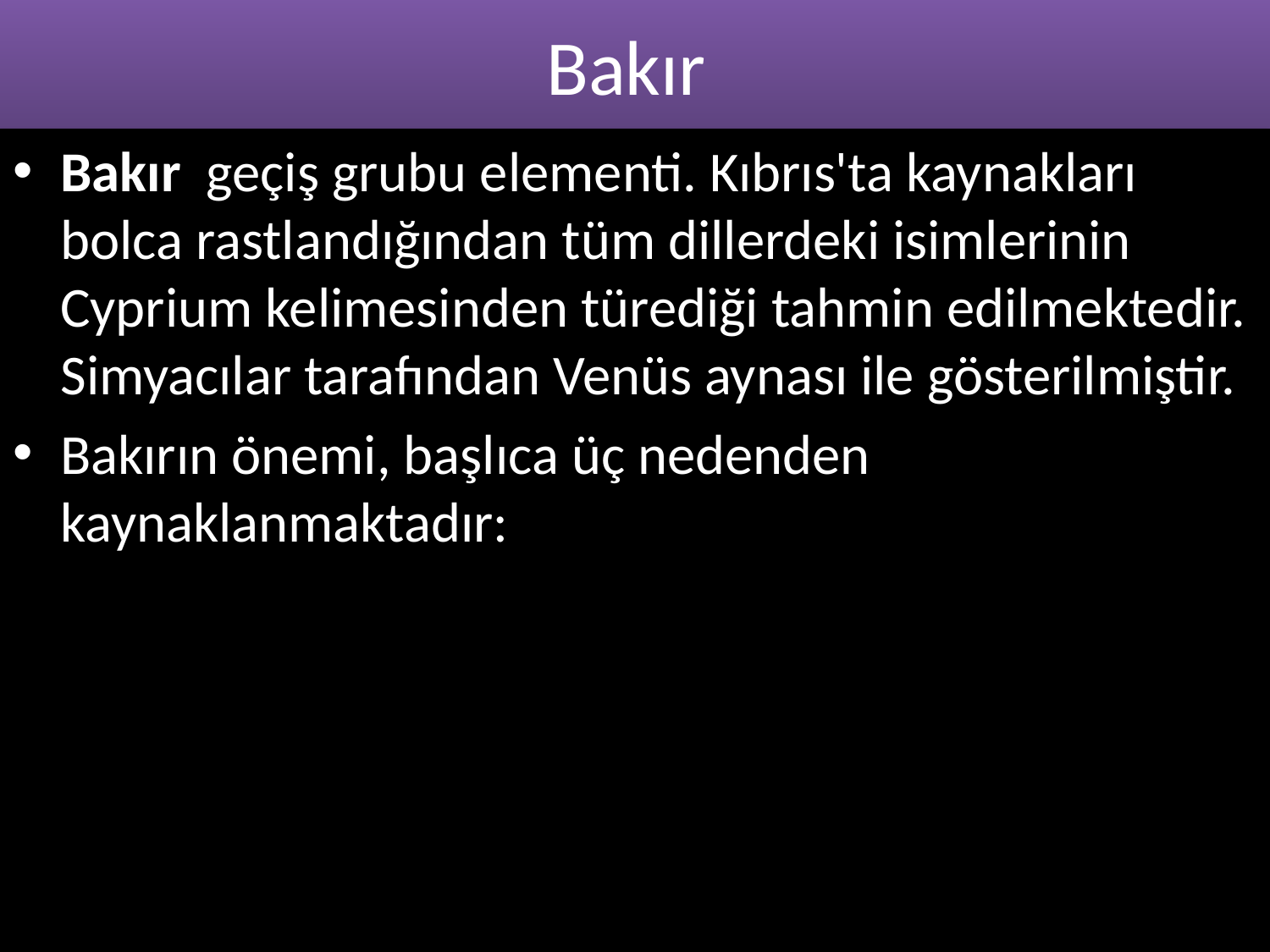

# Bakır
Bakır  geçiş grubu elementi. Kıbrıs'ta kaynakları bolca rastlandığından tüm dillerdeki isimlerinin Cyprium kelimesinden türediği tahmin edilmektedir. Simyacılar tarafından Venüs aynası ile gösterilmiştir.
Bakırın önemi, başlıca üç nedenden kaynaklanmaktadır: